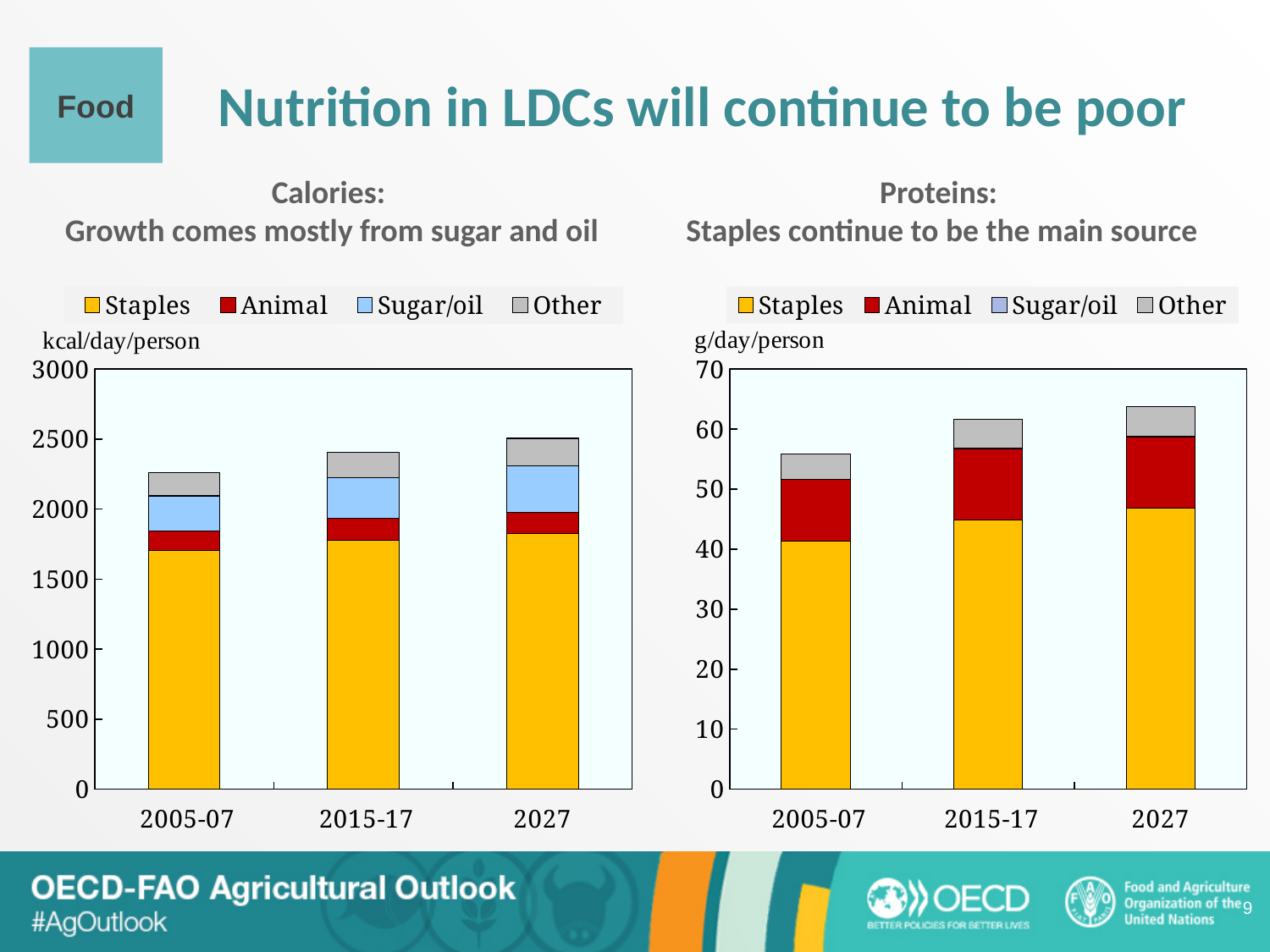

# Nutrition in LDCs will continue to be poor
Food
Proteins:
Staples continue to be the main source
Calories:
Growth comes mostly from sugar and oil

### Chart

| Category | Staples | Animal | Sugar/oil | Other |
|---|---|---|---|---|
|  2005-07 | 1706.788805589694 | 136.536848758881 | 251.190521359153 | 168.1549850646596 |
|  2015-17 | 1778.432393044563 | 154.7135102146876 | 289.5011382733949 | 185.5691000132447 |
| 2027 | 1825.64880772014 | 152.691930749775 | 330.2975350463779 | 196.787001482989 |

### Chart

| Category | Staples | Animal | Sugar/oil | Other |
|---|---|---|---|---|
|  2005-07 | 41.35460867286599 | 10.237962702283 | 0.0539502403846667 | 4.164916344785999 |
|  2015-17 | 44.91289640658967 | 11.84351439503567 | 0.049477010003 | 4.765111023845667 |
| 2027 | 46.868391281369 | 11.818231000951 | 0.049656773636 | 5.056214693924 |
9